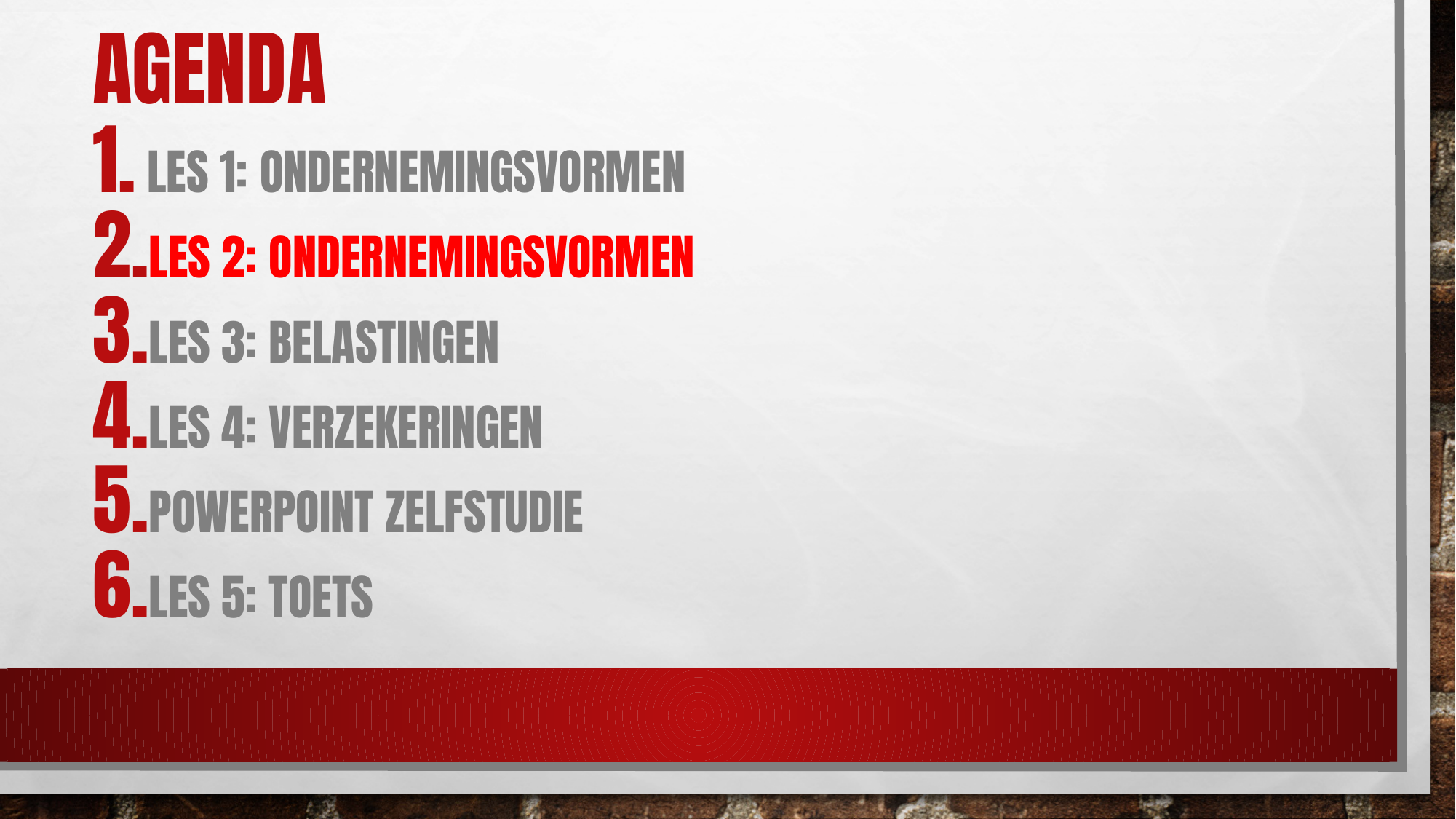

# AGENDA
Les 1: ondernemingsvormen
Les 2: ondernemingsvormen
Les 3: Belastingen
Les 4: Verzekeringen
Powerpoint zelfstudie
Les 5: Toets